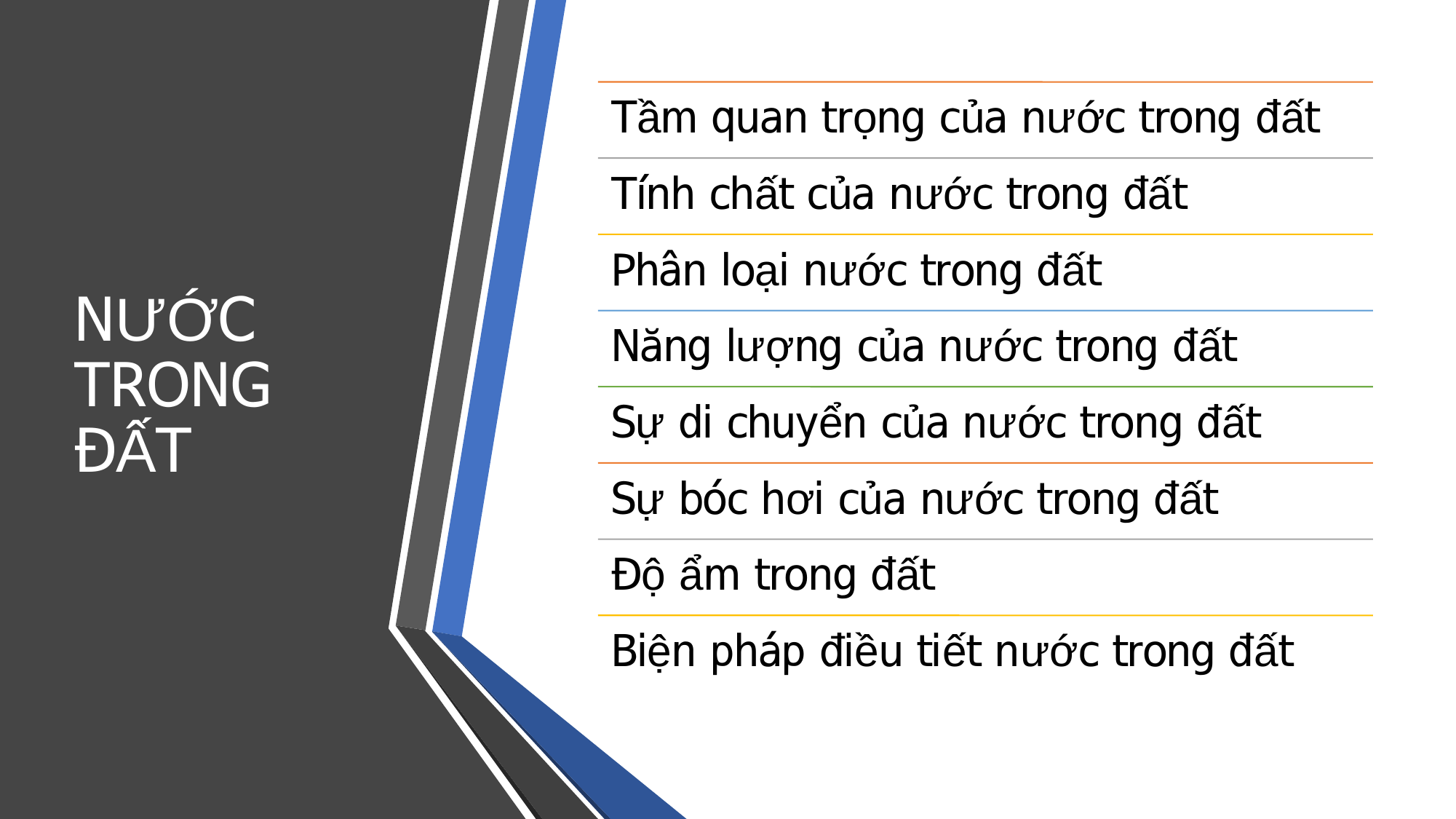

# NƯỚC TRONG ĐẤT
Tầm quan trọng của nước trong đất
Tính chất của nước trong đất
Phân loại nước trong đất
Năng lượng của nước trong đất
Sự di chuyển của nước trong đất
Sự bóc hơi của nước trong đất
Độ ẩm trong đất
Biện pháp điều tiết nước trong đất